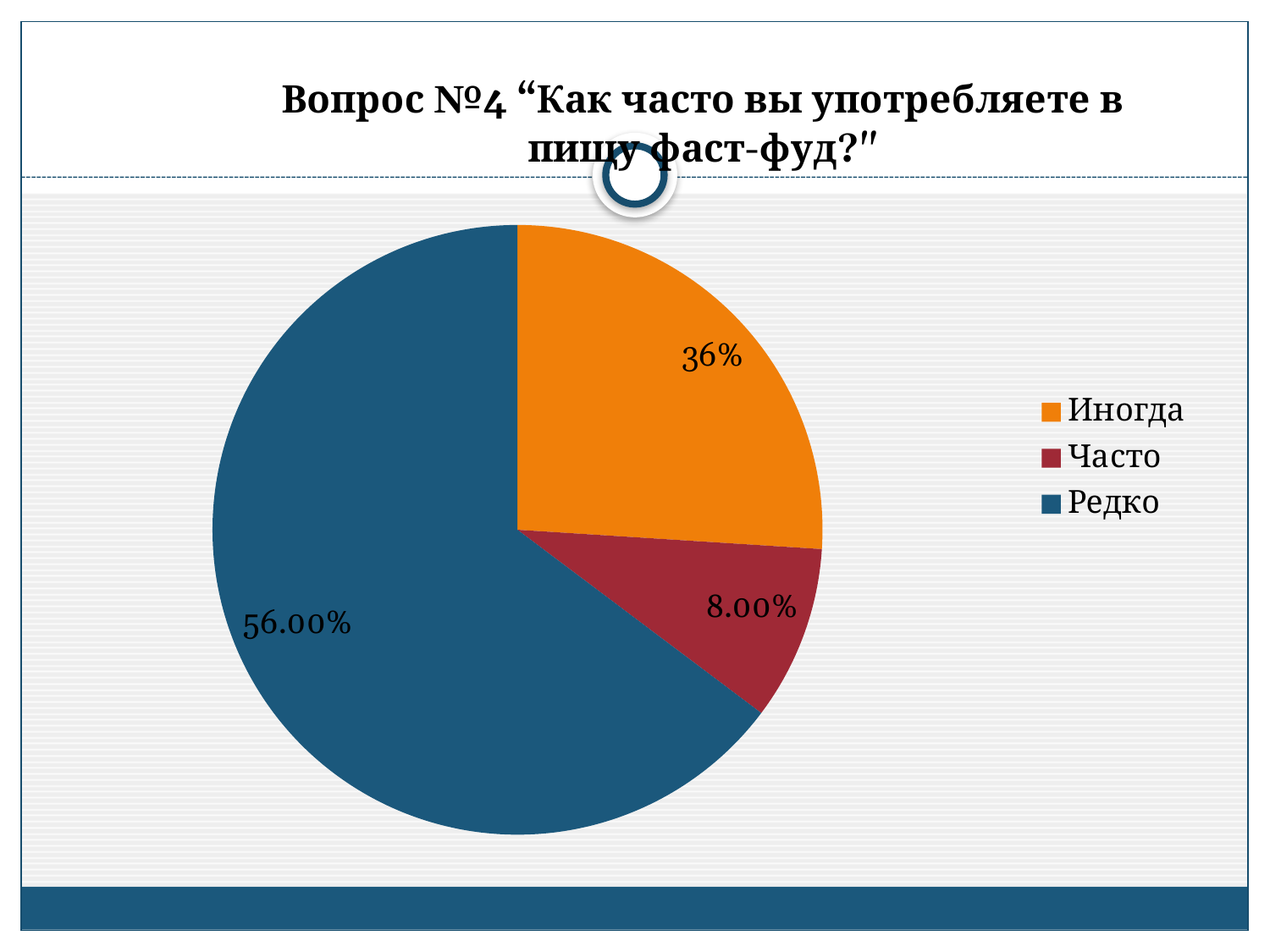

### Chart: Вопрос №4 “Как часто вы употребляете в пищу фаст-фуд?"

| Category | Вопрос №5 "Обращаешь ли ты внимание на состав жевательной резинки?" | "Как часто вы употребляете в пищу фаст-фуд?" |
|---|---|---|
| Иногда | 0.225 | None |
| Часто | 0.08000000000000004 | None |
| Редко | 0.56 | None |